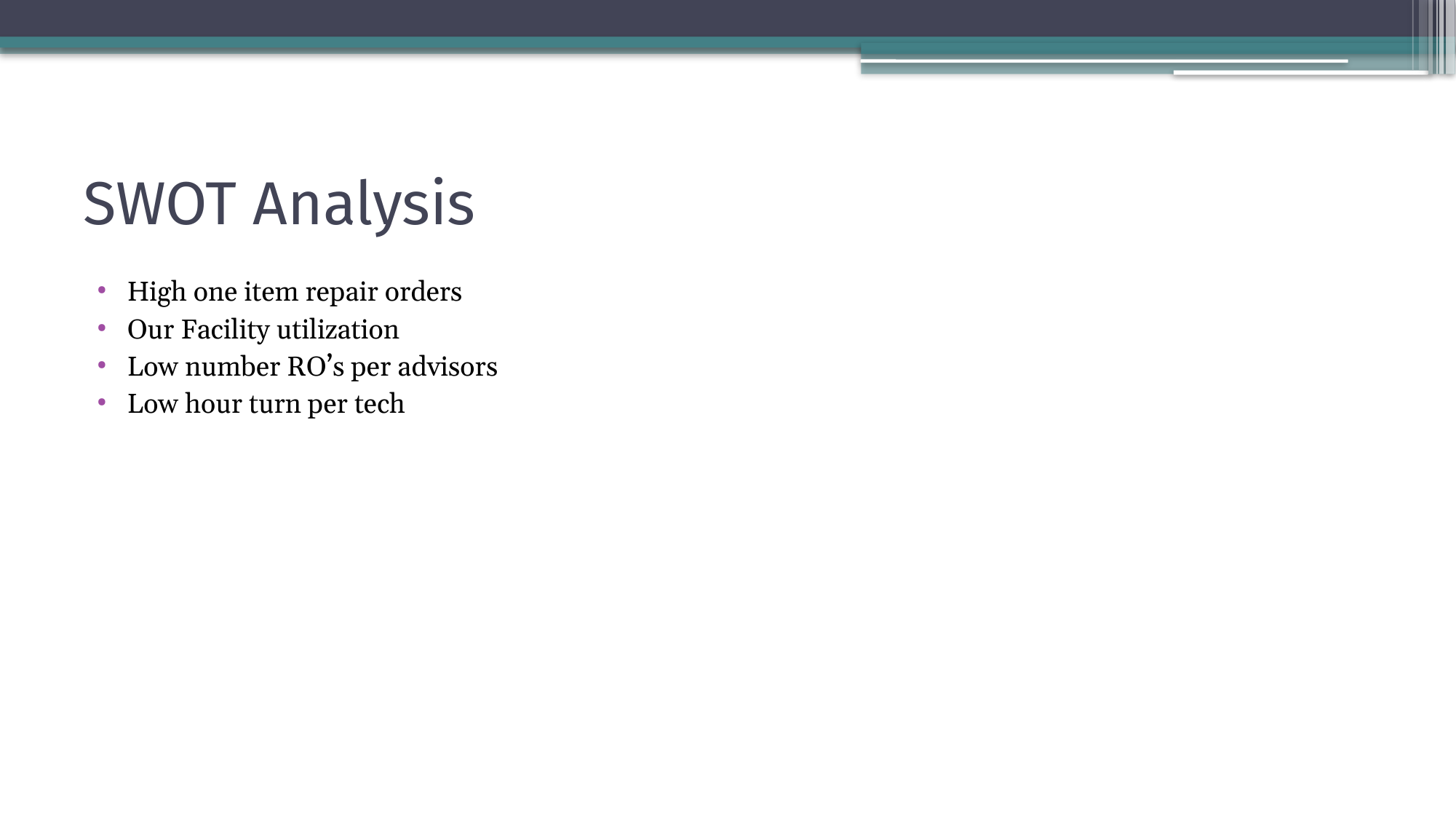

# SWOT Analysis
High one item repair orders
Our Facility utilization
Low number RO’s per advisors
Low hour turn per tech